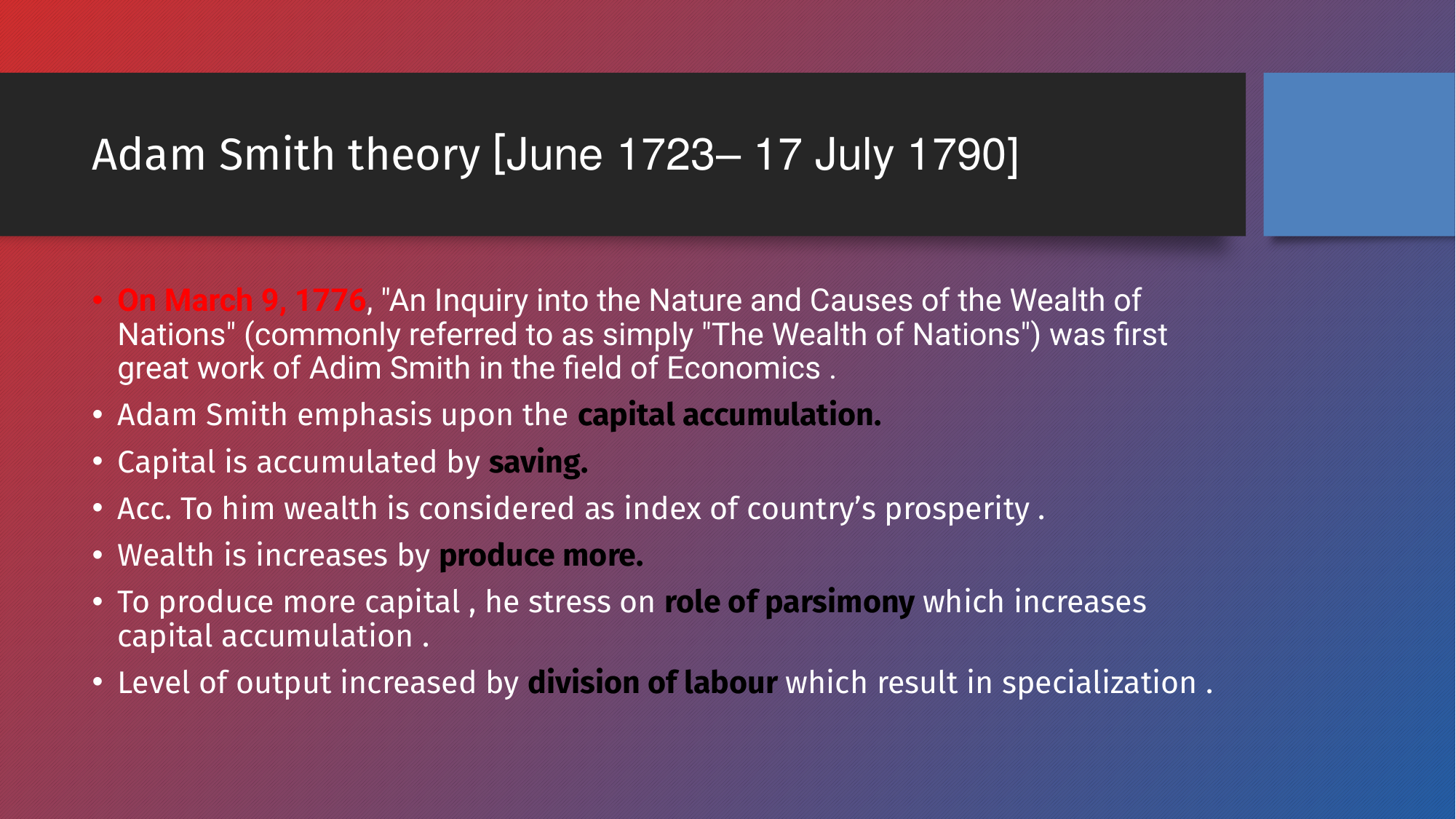

# Adam Smith theory [June 1723– 17 July 1790]
On March 9, 1776, "An Inquiry into the Nature and Causes of the Wealth of Nations" (commonly referred to as simply "The Wealth of Nations") was first great work of Adim Smith in the field of Economics .
Adam Smith emphasis upon the capital accumulation.
Capital is accumulated by saving.
Acc. To him wealth is considered as index of country’s prosperity .
Wealth is increases by produce more.
To produce more capital , he stress on role of parsimony which increases capital accumulation .
Level of output increased by division of labour which result in specialization .